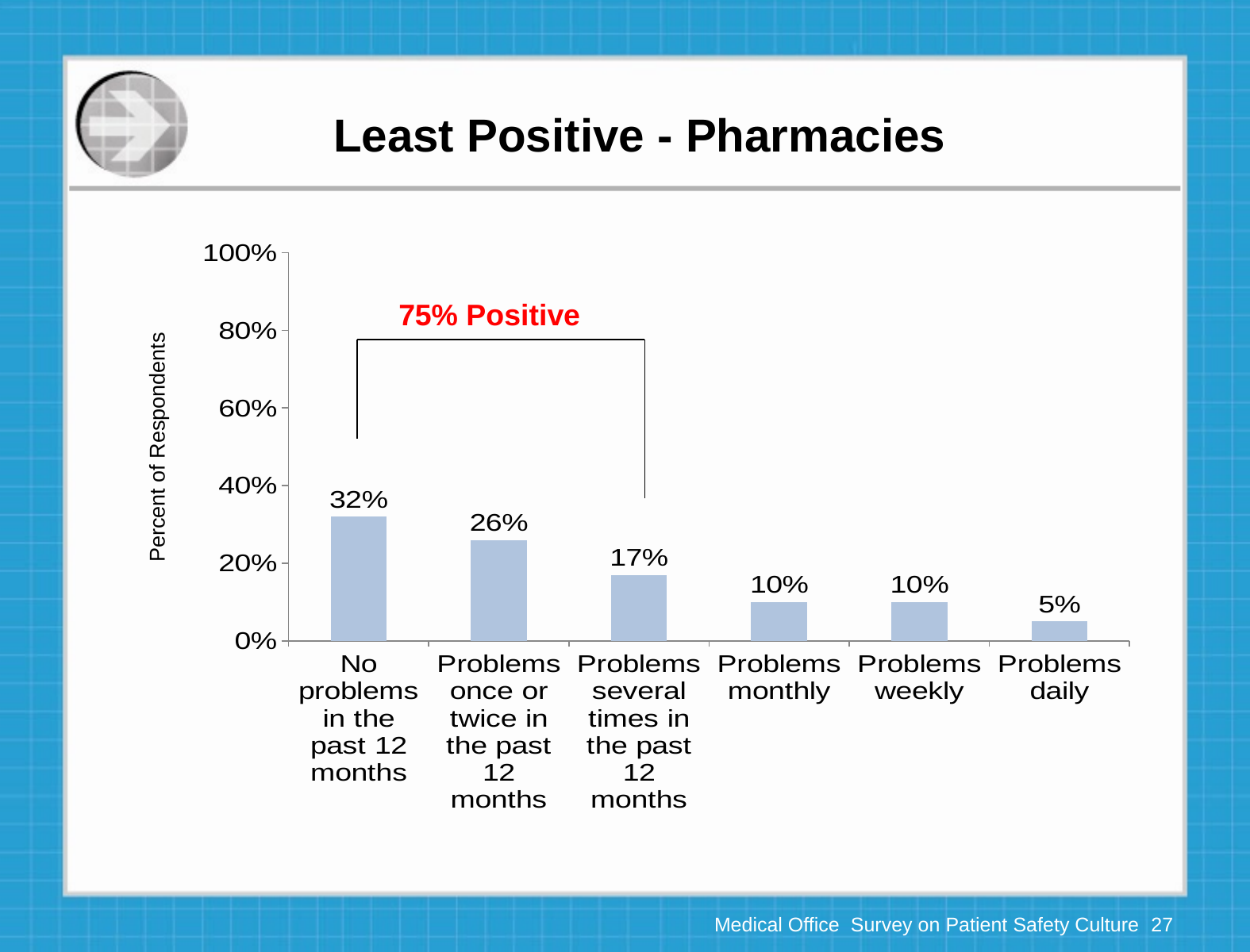

# Least Positive - Pharmacies
Percent of Respondents

### Chart

| Category | Series 1 |
|---|---|
| No problems in the past 12 months | 0.3200000000000007 |
| Problems once or twice in the past 12 months | 0.26 |
| Problems several times in the past 12 months | 0.17 |
| Problems monthly | 0.1 |
| Problems weekly | 0.1 |
| Problems daily | 0.05 |
75% Positive